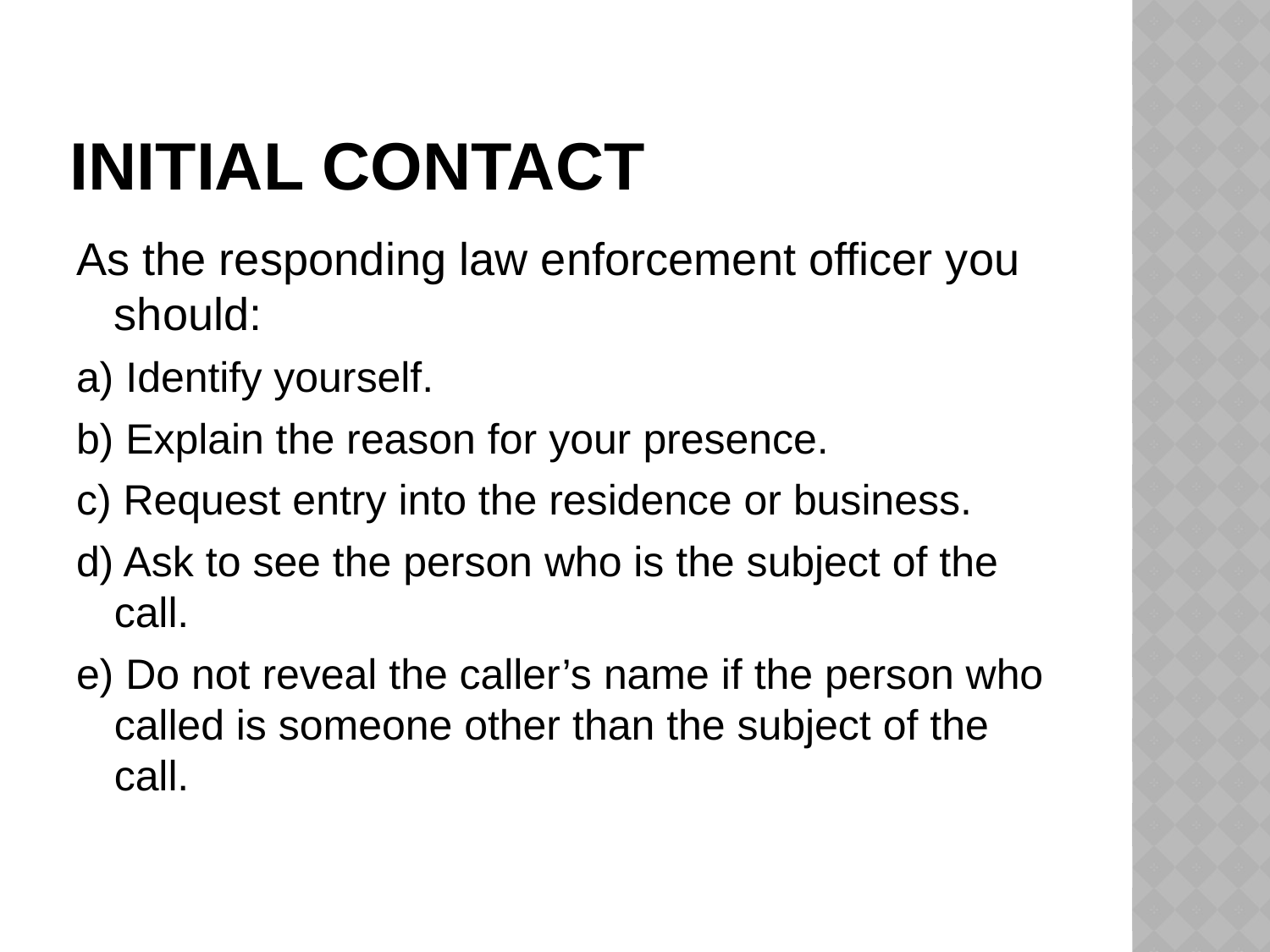

# Initial contact
As the responding law enforcement officer you should:
a) Identify yourself.
b) Explain the reason for your presence.
c) Request entry into the residence or business.
d) Ask to see the person who is the subject of the call.
e) Do not reveal the caller’s name if the person who called is someone other than the subject of the call.